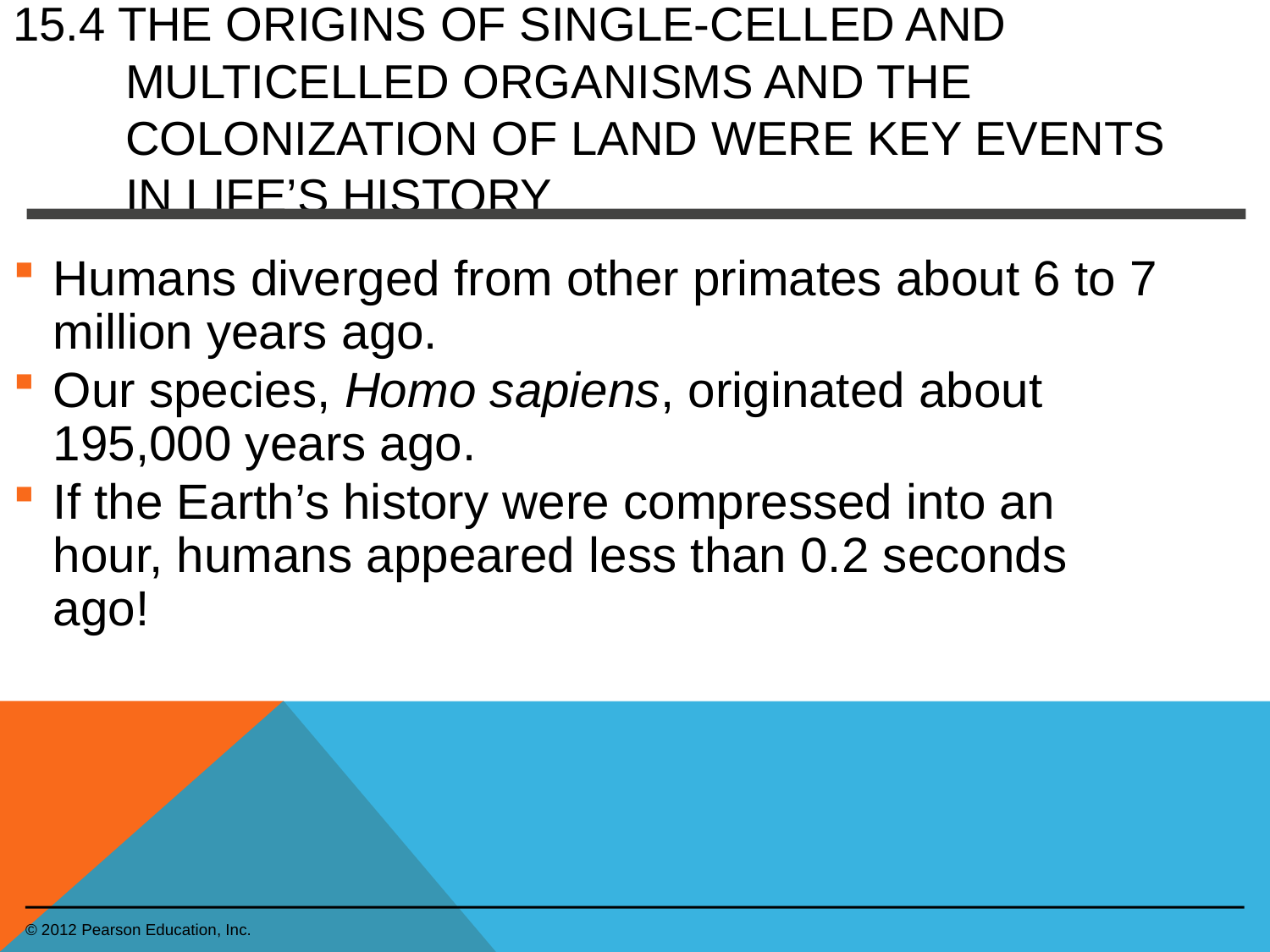

15.4 The origins of single-celled and multicelled organisms and the colonization of land were key events in life’s history
0

Humans diverged from other primates about 6 to 7 million years ago.
Our species, Homo sapiens, originated about 195,000 years ago.
If the Earth’s history were compressed into an hour, humans appeared less than 0.2 seconds ago!

© 2012 Pearson Education, Inc.